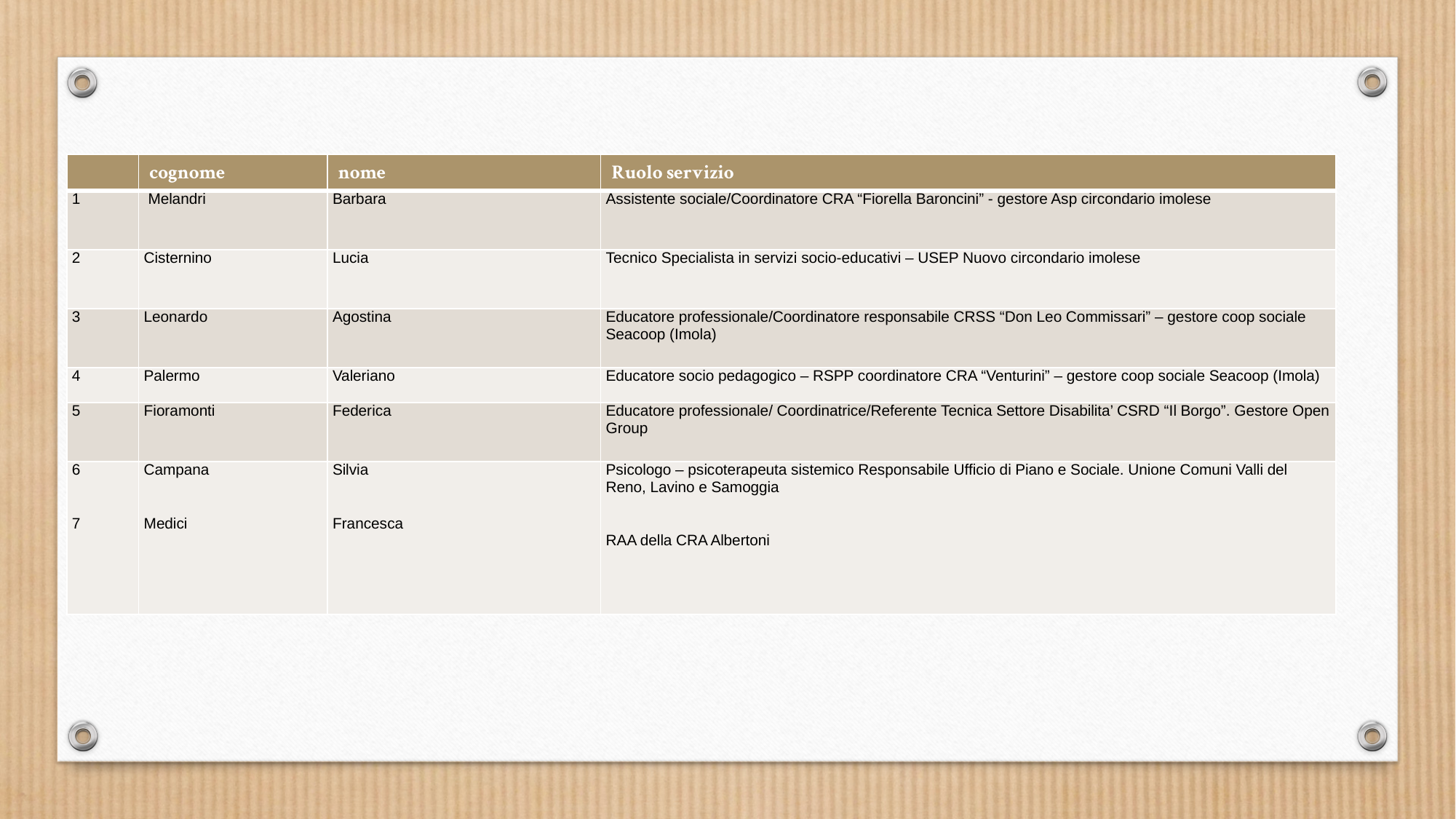

|  | cognome | nome | Ruolo servizio |
| --- | --- | --- | --- |
| 1 | Melandri | Barbara | Assistente sociale/Coordinatore CRA “Fiorella Baroncini” - gestore Asp circondario imolese |
| 2 | Cisternino | Lucia | Tecnico Specialista in servizi socio-educativi – USEP Nuovo circondario imolese |
| 3 | Leonardo | Agostina | Educatore professionale/Coordinatore responsabile CRSS “Don Leo Commissari” – gestore coop sociale Seacoop (Imola) |
| 4 | Palermo | Valeriano | Educatore socio pedagogico – RSPP coordinatore CRA “Venturini” – gestore coop sociale Seacoop (Imola) |
| 5 | Fioramonti | Federica | Educatore professionale/ Coordinatrice/Referente Tecnica Settore Disabilita’ CSRD “Il Borgo”. Gestore Open Group |
| 6 7 | Campana Medici | Silvia Francesca | Psicologo – psicoterapeuta sistemico Responsabile Ufficio di Piano e Sociale. Unione Comuni Valli del Reno, Lavino e Samoggia RAA della CRA Albertoni |